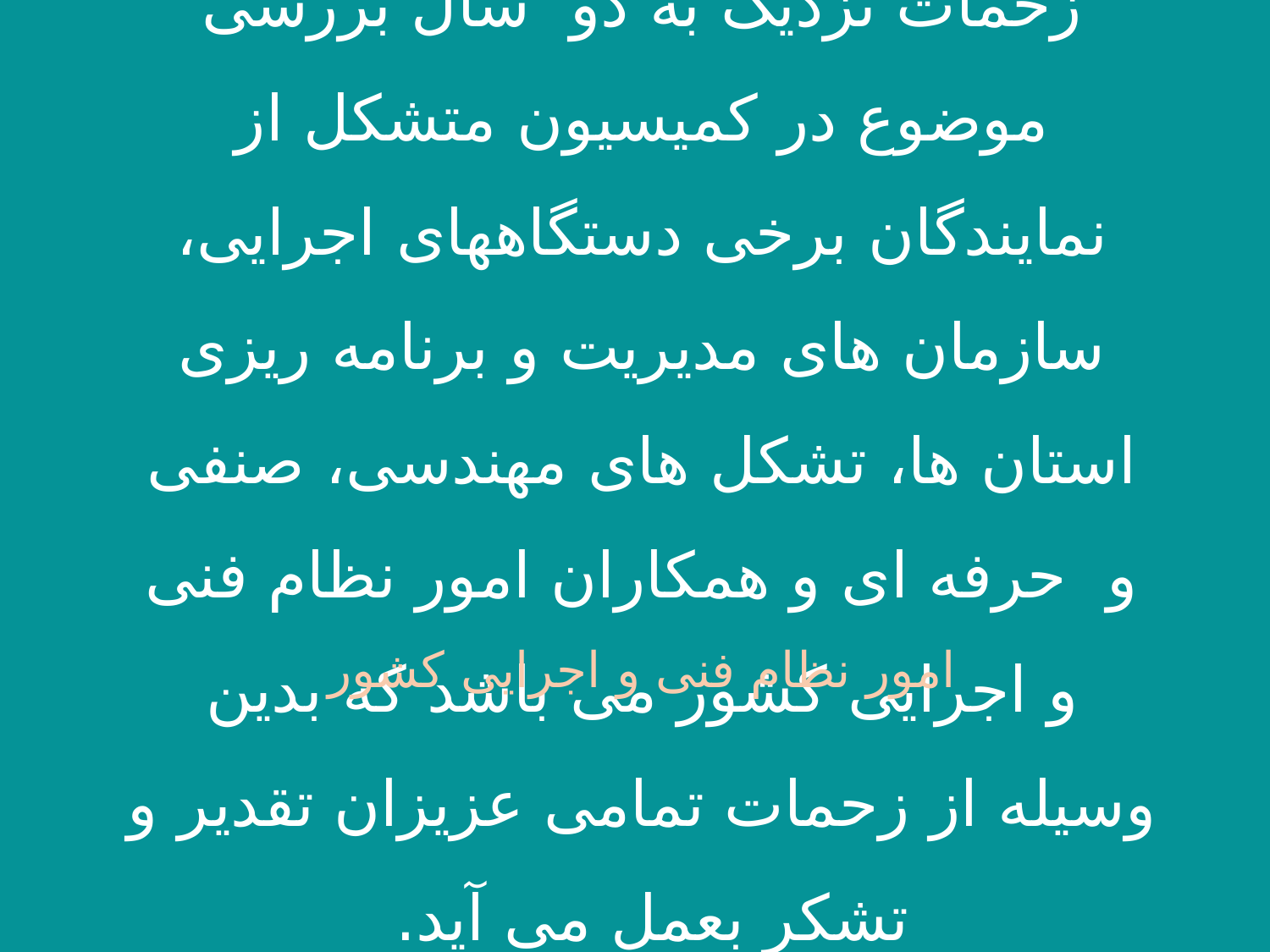

پیش نویس حاضر  ،   نتیجه کوشش و زحمات نزدیک به دو  سال بررسی موضوع در کمیسیون متشکل از نمایندگان برخی دستگاههای اجرایی، سازمان های مدیریت و برنامه ریزی استان ها، تشکل های مهندسی، صنفی و  حرفه ای و همکاران امور نظام فنی و اجرایی کشور می باشد که بدین وسیله از زحمات تمامی عزیزان تقدیر و تشکر بعمل می آید.
امور نظام فنی و اجرایی کشور